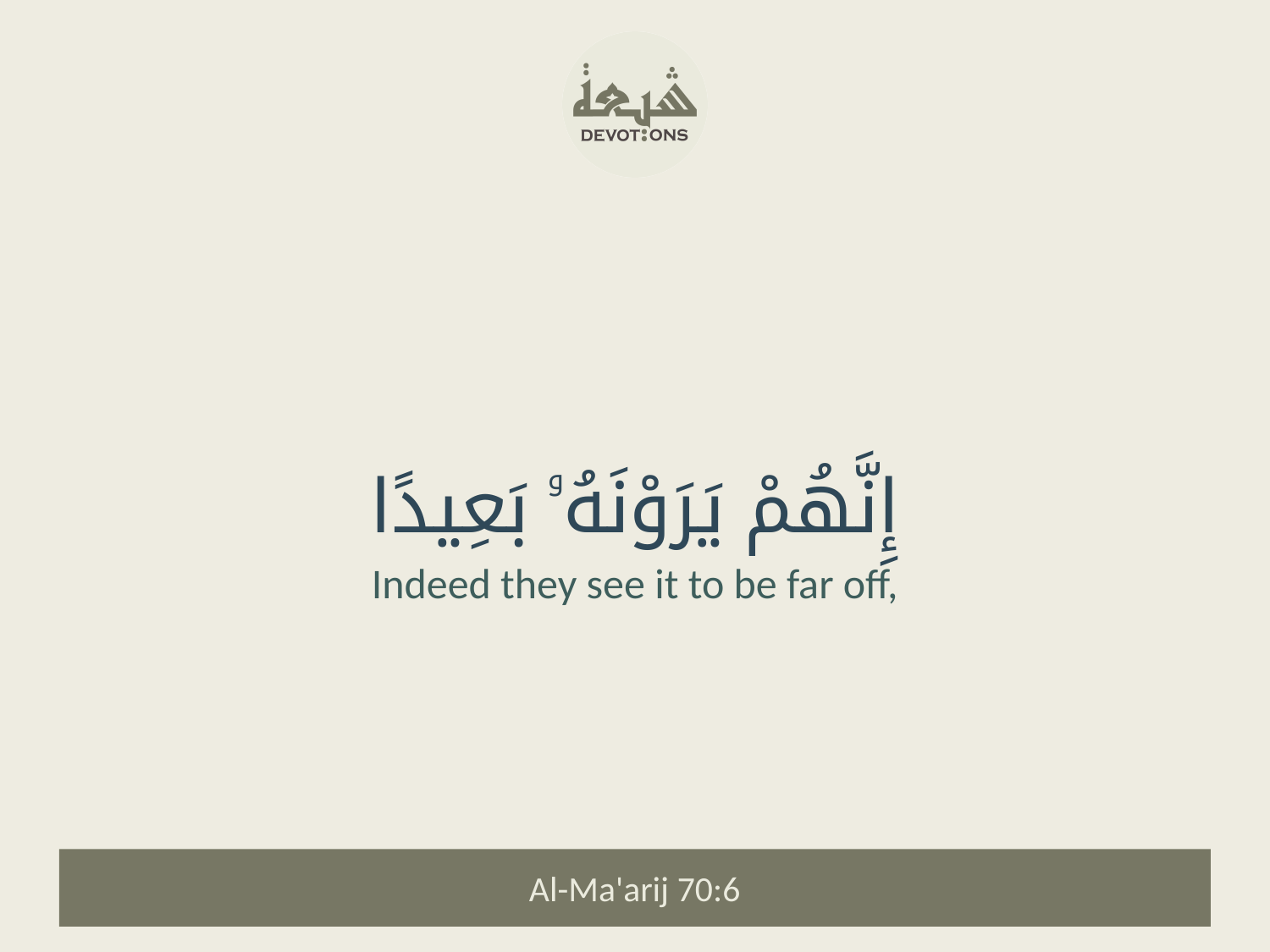

إِنَّهُمْ يَرَوْنَهُۥ بَعِيدًا
Indeed they see it to be far off,
Al-Ma'arij 70:6